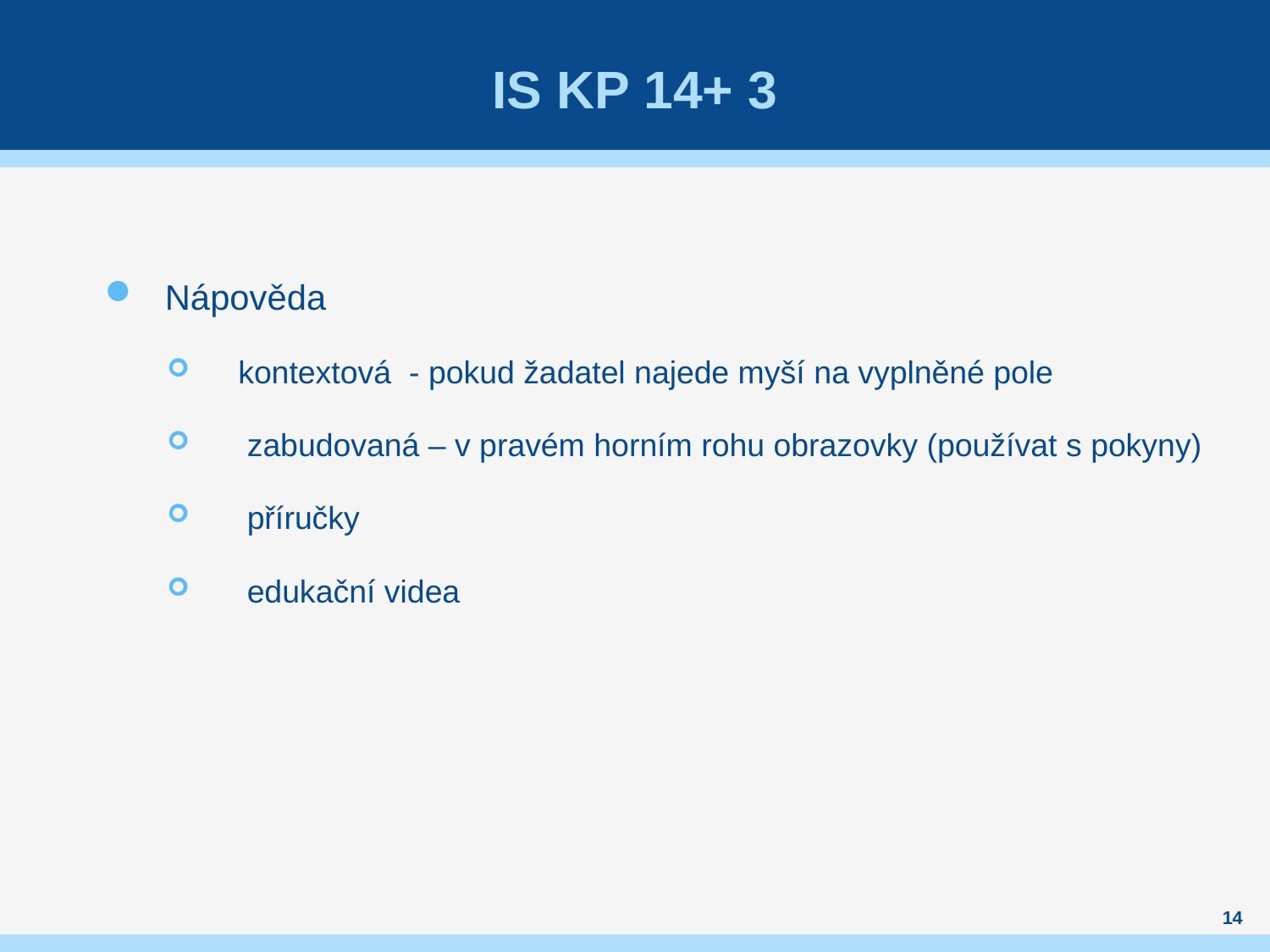

# Is kp 14+ 3
Nápověda
 kontextová  - pokud žadatel najede myší na vyplněné pole
  zabudovaná – v pravém horním rohu obrazovky (používat s pokyny)
  příručky
  edukační videa

14